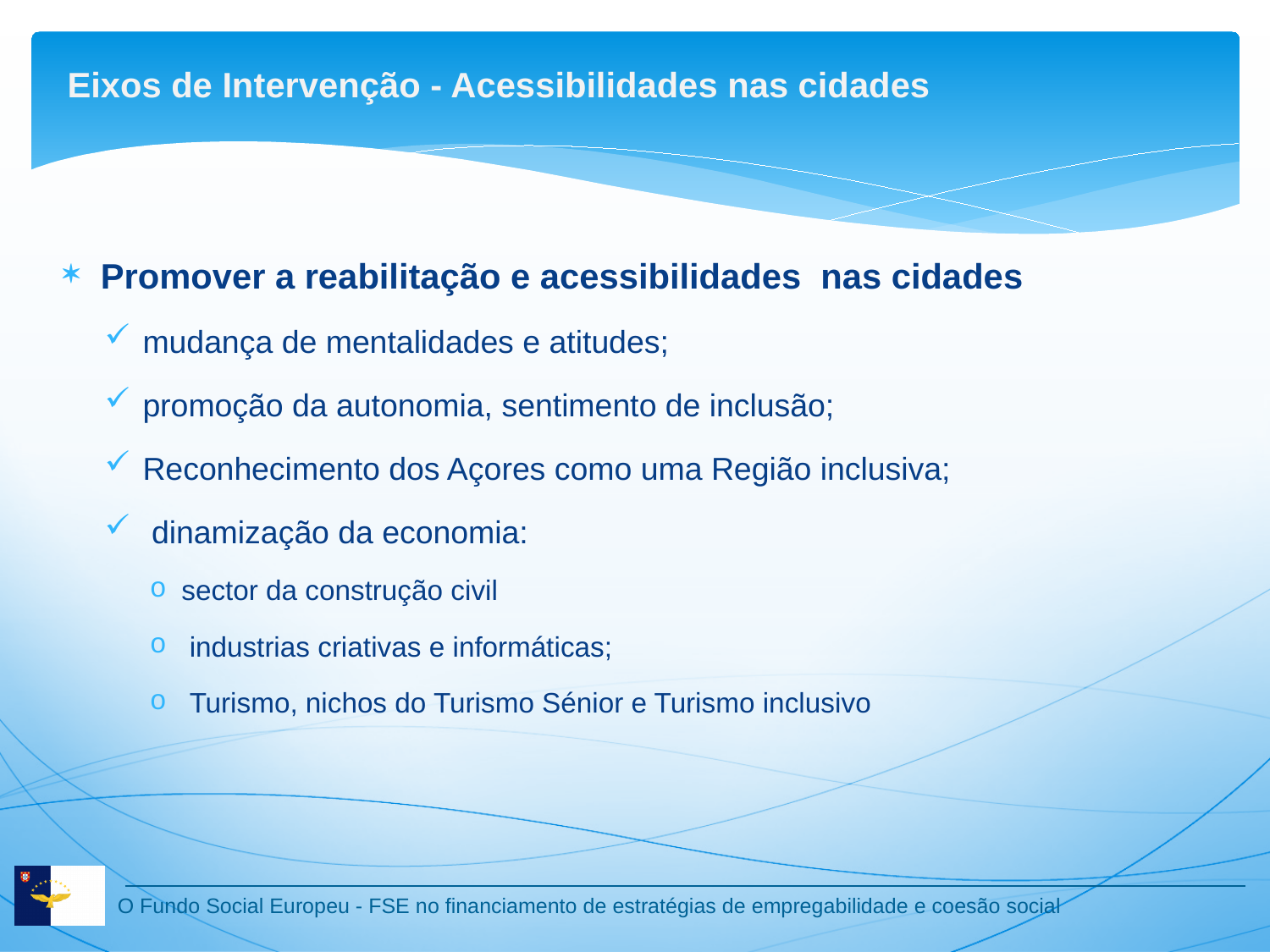

Eixos de Intervenção - Acessibilidades nas cidades
Promover a reabilitação e acessibilidades  nas cidades
mudança de mentalidades e atitudes;
promoção da autonomia, sentimento de inclusão;
Reconhecimento dos Açores como uma Região inclusiva;
 dinamização da economia:
sector da construção civil
 industrias criativas e informáticas;
 Turismo, nichos do Turismo Sénior e Turismo inclusivo